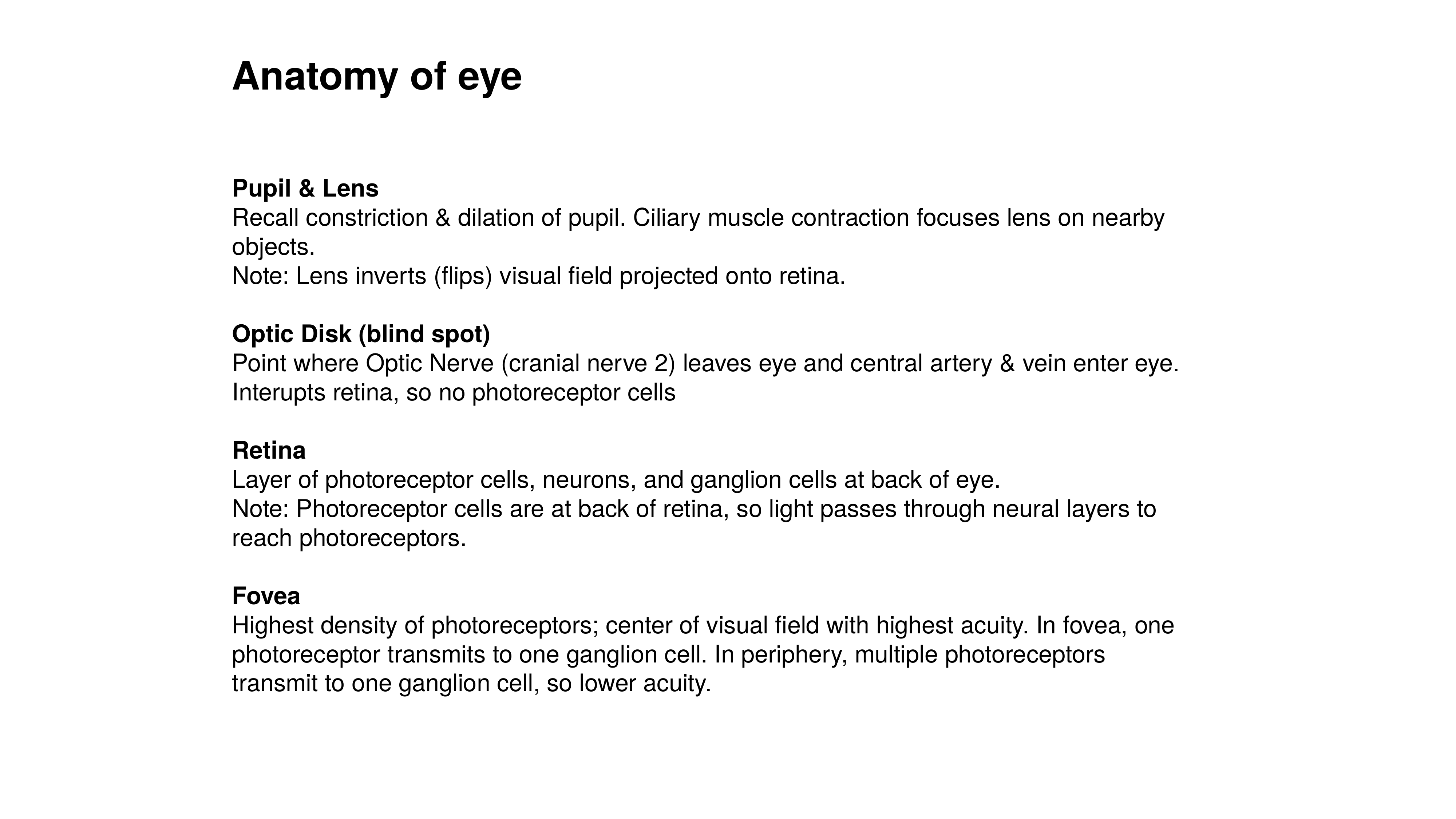

Anatomy of eye
Pupil & Lens
Recall constriction & dilation of pupil. Ciliary muscle contraction focuses lens on nearby objects.
Note: Lens inverts (flips) visual field projected onto retina.

Optic Disk (blind spot)
Point where Optic Nerve (cranial nerve 2) leaves eye and central artery & vein enter eye. Interupts retina, so no photoreceptor cells

Retina
Layer of photoreceptor cells, neurons, and ganglion cells at back of eye.
Note: Photoreceptor cells are at back of retina, so light passes through neural layers to reach photoreceptors.

Fovea
Highest density of photoreceptors; center of visual field with highest acuity. In fovea, one photoreceptor transmits to one ganglion cell. In periphery, multiple photoreceptors transmit to one ganglion cell, so lower acuity.